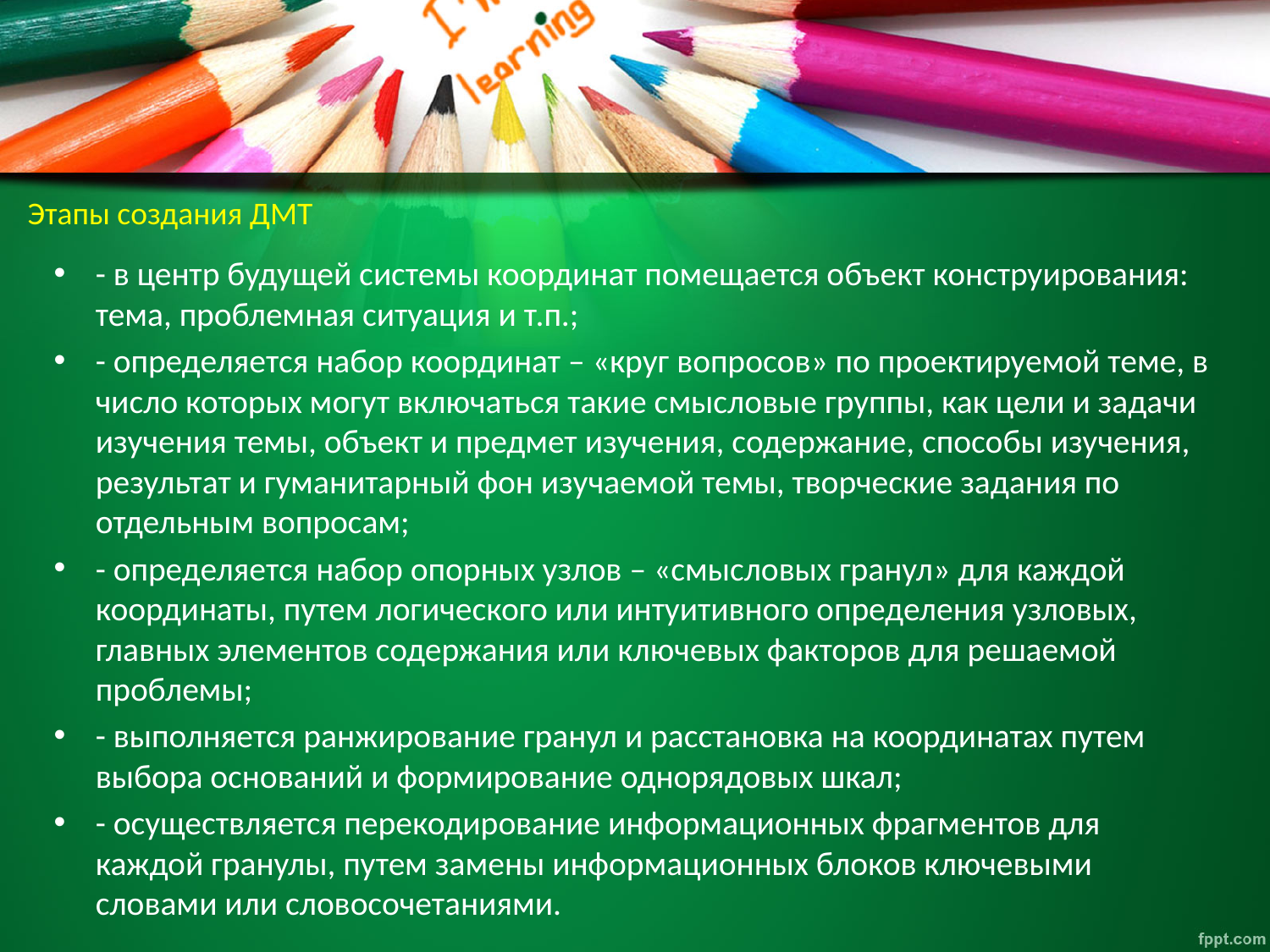

# Этапы создания ДМТ
- в центр будущей системы координат помещается объект конструирования: тема, проблемная ситуация и т.п.;
- определяется набор координат – «круг вопросов» по проектируемой теме, в число которых могут включаться такие смысловые группы, как цели и задачи изучения темы, объект и предмет изучения, содержание, способы изучения, результат и гуманитарный фон изучаемой темы, творческие задания по отдельным вопросам;
- определяется набор опорных узлов – «смысловых гранул» для каждой координаты, путем логического или интуитивного определения узловых, главных элементов содержания или ключевых факторов для решаемой проблемы;
- выполняется ранжирование гранул и расстановка на координатах путем выбора оснований и формирование однорядовых шкал;
- осуществляется перекодирование информационных фрагментов для каждой гранулы, путем замены информационных блоков ключевыми словами или словосочетаниями.